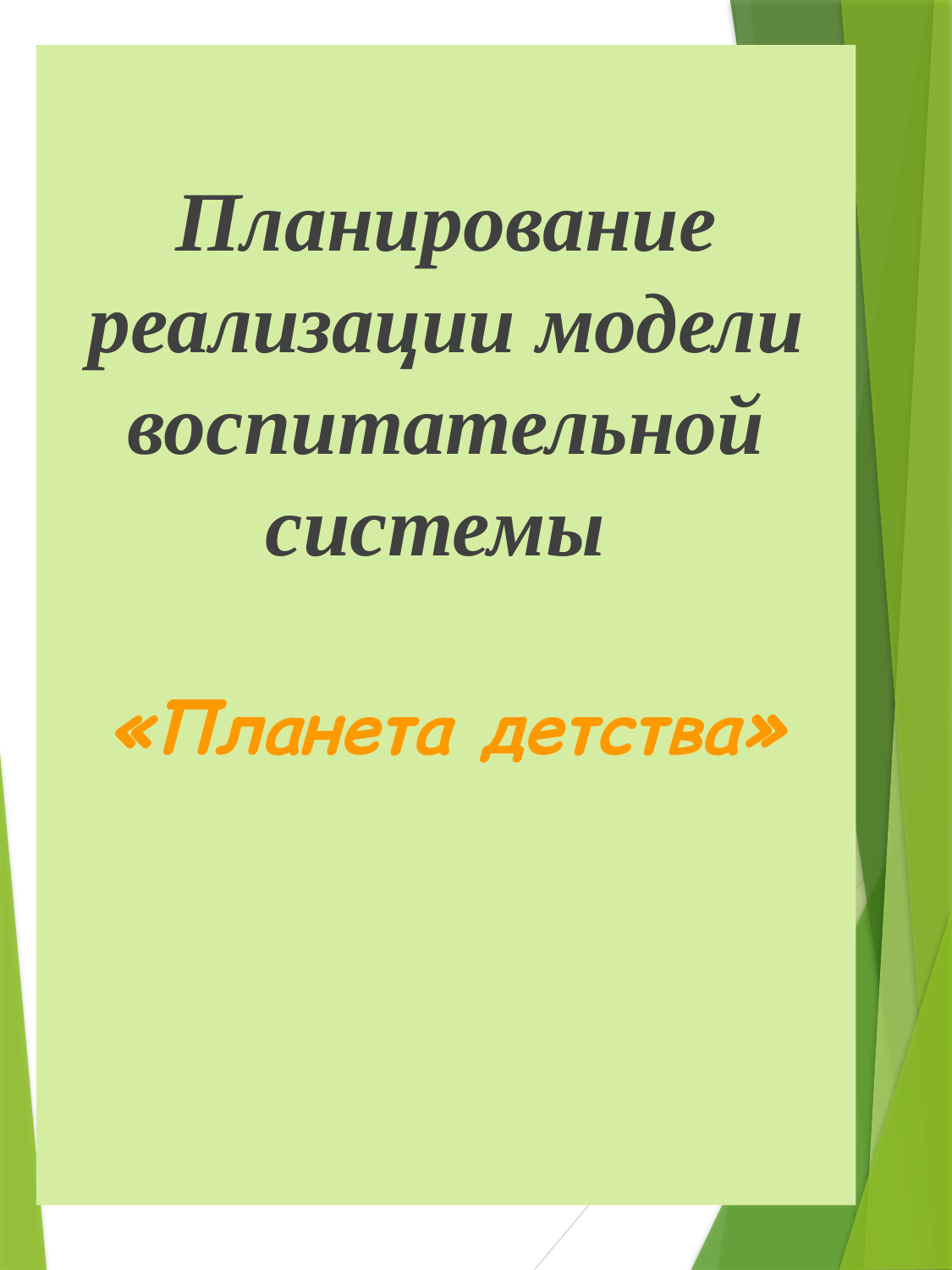

Планирование реализации модели воспитательной системы

«Планета детства»